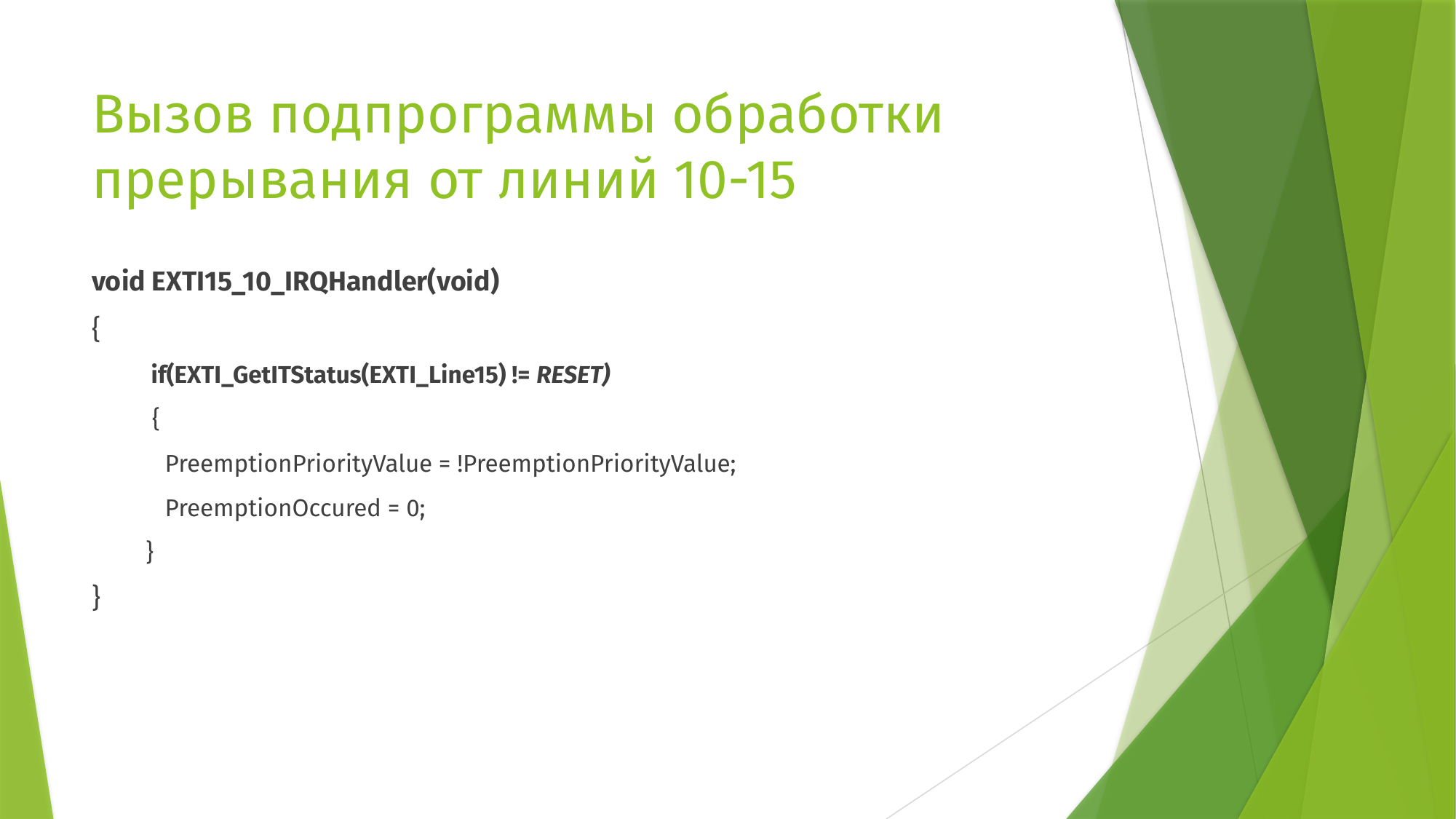

# Вызов подпрограммы обработки прерывания от линий 10-15
void EXTI15_10_IRQHandler(void)
{
  if(EXTI_GetITStatus(EXTI_Line15) != RESET)
  {
    PreemptionPriorityValue = !PreemptionPriorityValue;
    PreemptionOccured = 0;
 }
}